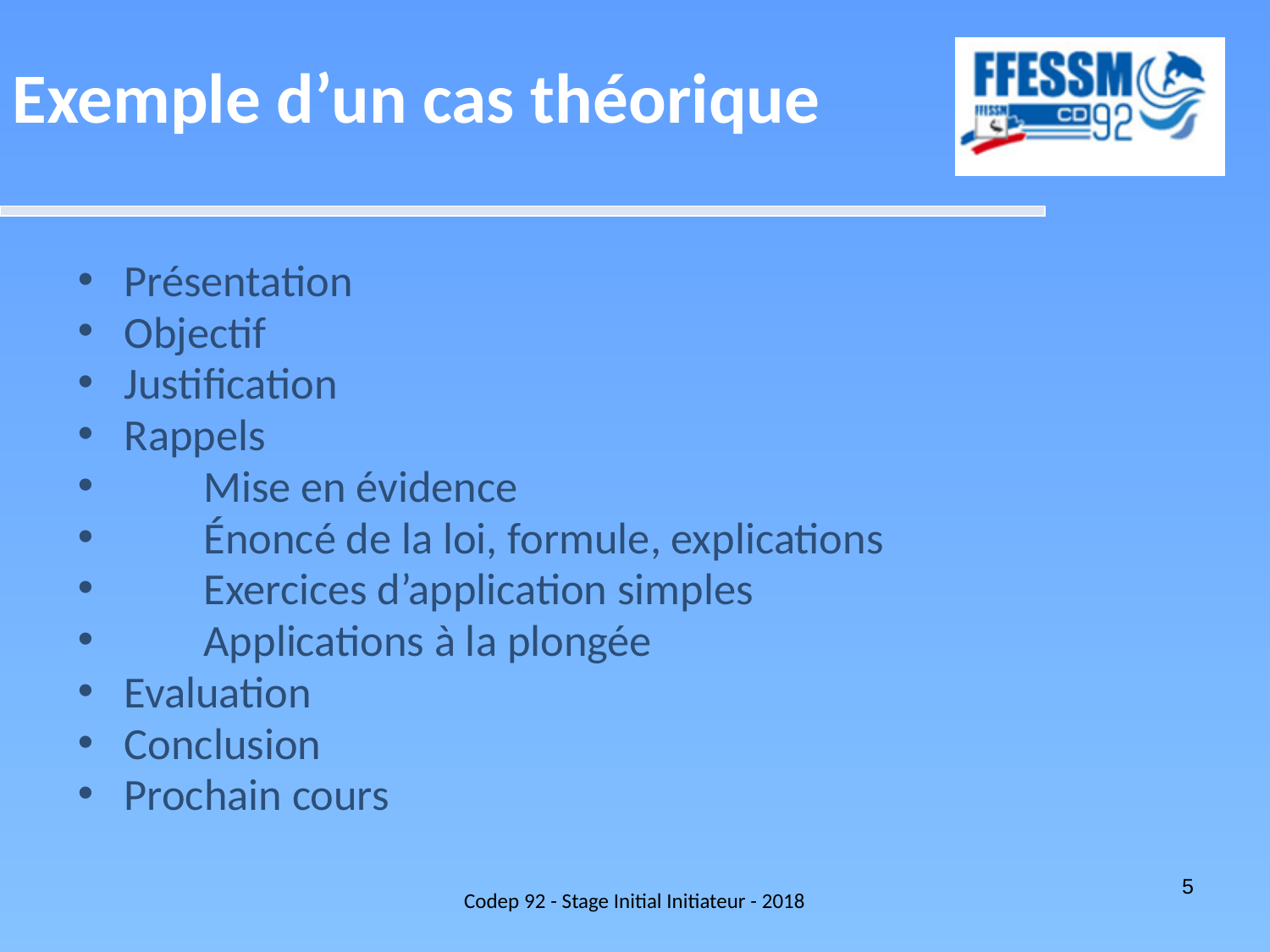

Exemple d’un cas théorique
Présentation
Objectif
Justification
Rappels
        Mise en évidence
        Énoncé de la loi, formule, explications
        Exercices d’application simples
        Applications à la plongée
Evaluation
Conclusion
Prochain cours
Codep 92 - Stage Initial Initiateur - 2018
5